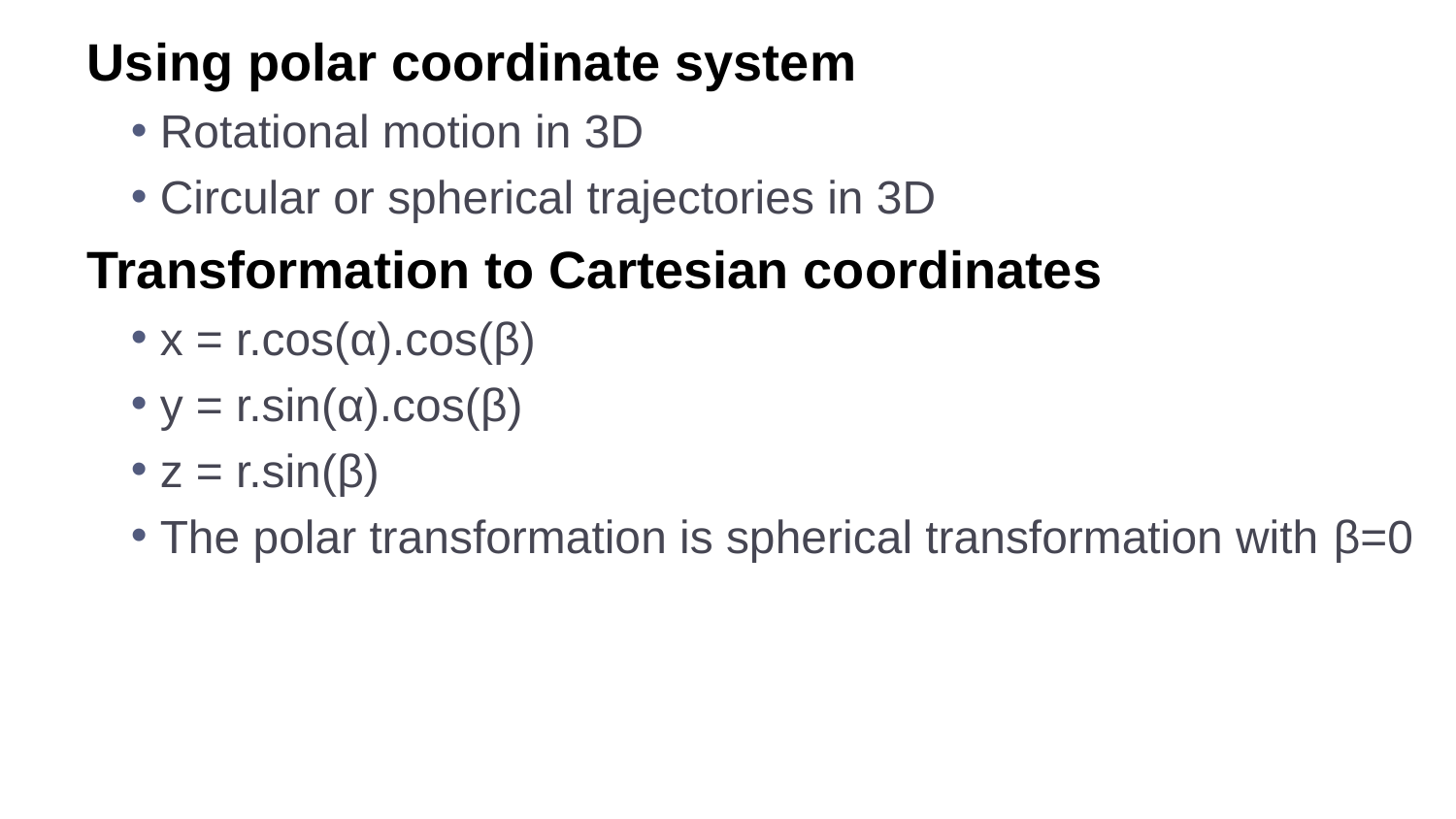

Using polar coordinate system
Rotational motion in 3D
Circular or spherical trajectories in 3D
Transformation to Cartesian coordinates
x = r.cos(α).cos(β)
y = r.sin(α).cos(β)
z = r.sin(β)
The polar transformation is spherical transformation with β=0